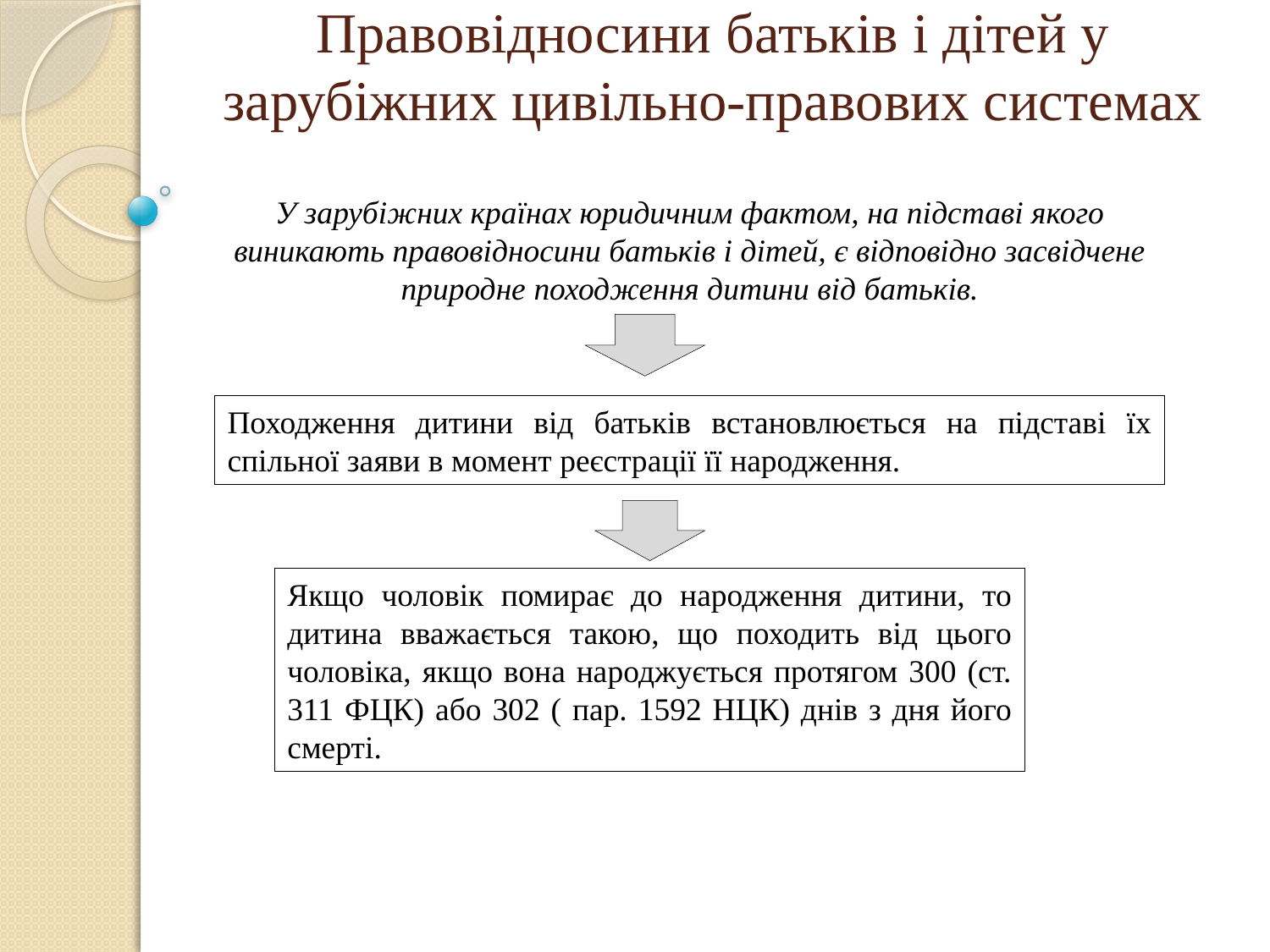

# Правовідносини батьків і дітей у зарубіжних цивільно-правових системах
У зарубіжних країнах юридичним фактом, на підставі якого виникають правовідносини батьків і дітей, є відповідно засвідчене природне походження дитини від батьків.

Походження дитини від батьків встановлюється на підставі їх спільної заяви в момент реєстрації її народження.

Якщо чоловік помирає до народження дитини, то дитина вважається такою, що походить від цього чоловіка, якщо вона народжується протягом 300 (ст. 311 ФЦК) або 302 ( пар. 1592 НЦК) днів з дня його смерті.